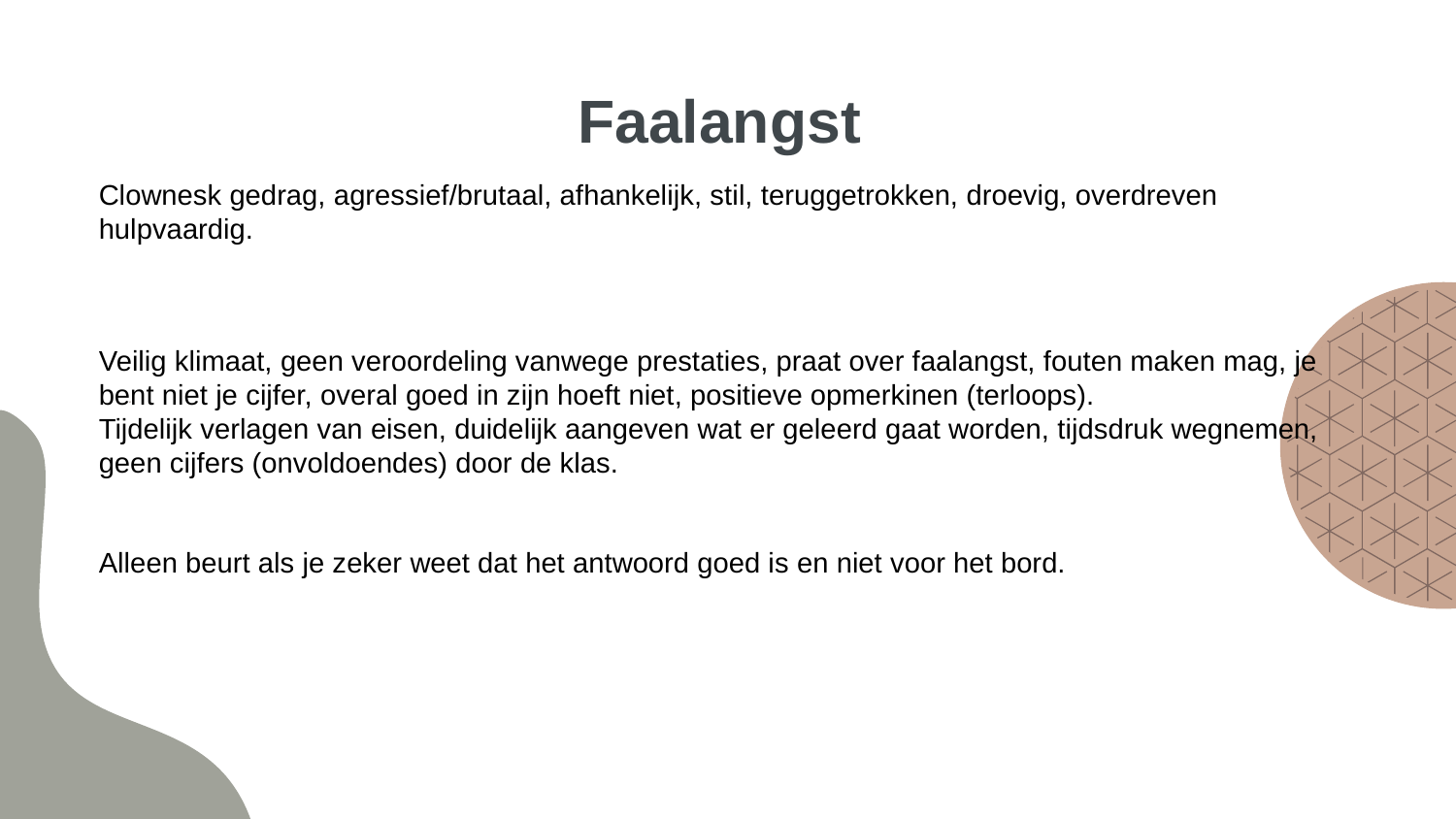

# Faalangst
Clownesk gedrag, agressief/brutaal, afhankelijk, stil, teruggetrokken, droevig, overdreven hulpvaardig.

Veilig klimaat, geen veroordeling vanwege prestaties, praat over faalangst, fouten maken mag, je bent niet je cijfer, overal goed in zijn hoeft niet, positieve opmerkinen (terloops).
Tijdelijk verlagen van eisen, duidelijk aangeven wat er geleerd gaat worden, tijdsdruk wegnemen, geen cijfers (onvoldoendes) door de klas.
Alleen beurt als je zeker weet dat het antwoord goed is en niet voor het bord.